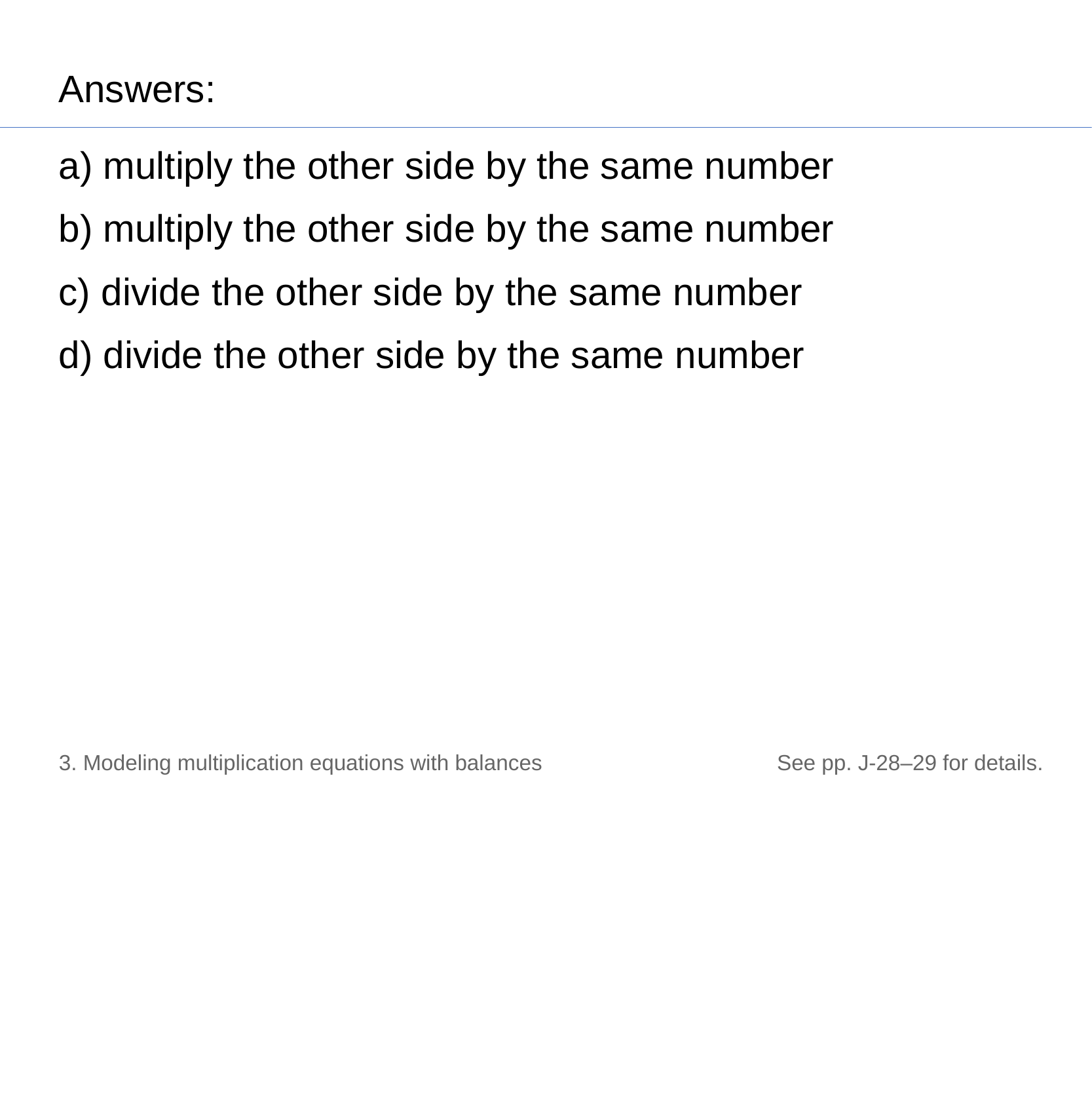

Answers:
a) multiply the other side by the same number
b) multiply the other side by the same number
c) divide the other side by the same number
d) divide the other side by the same number
3. Modeling multiplication equations with balances
See pp. J-28–29 for details.